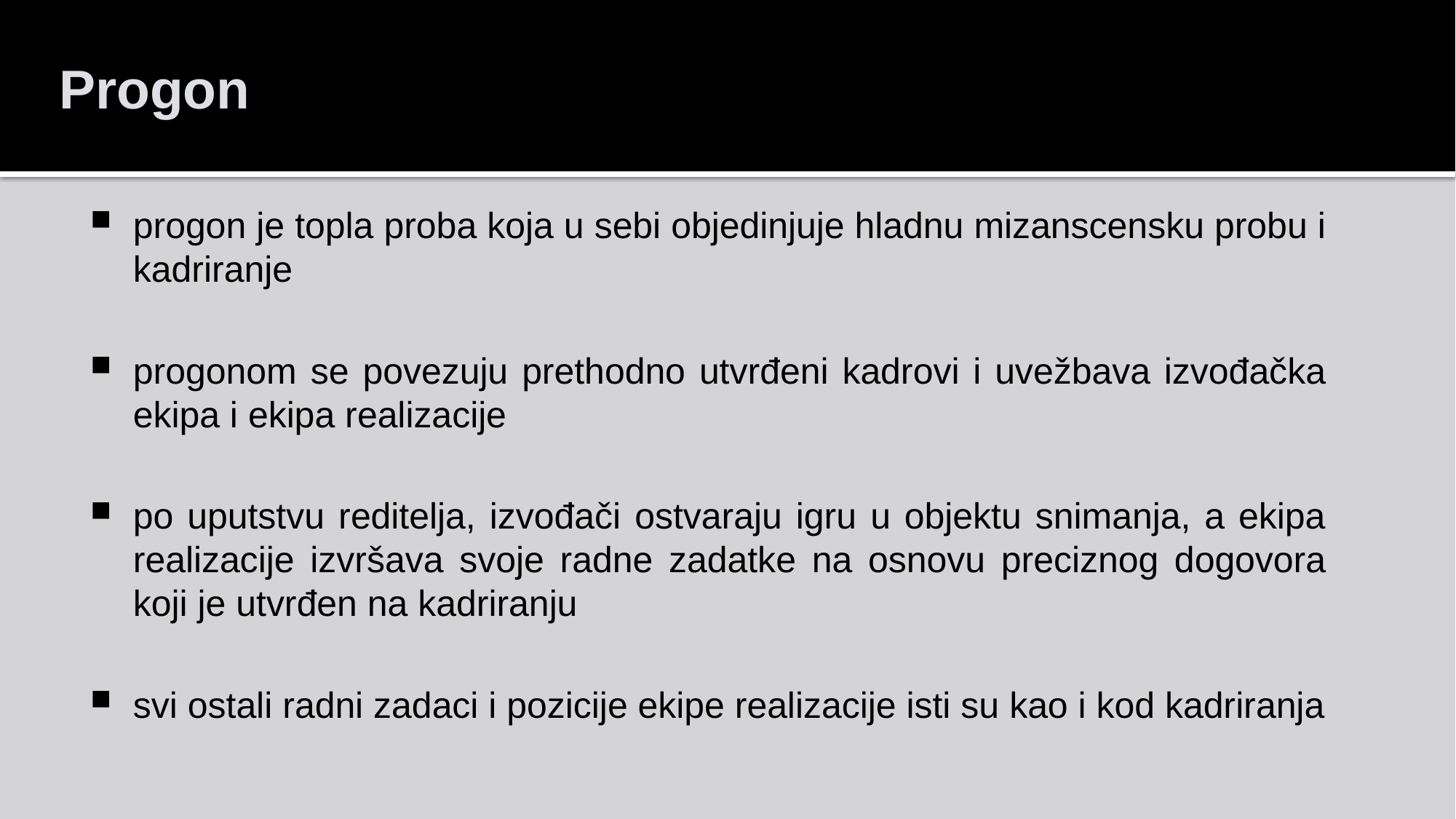

Progon

progon je topla proba koja u sebi objedinjuje hladnu mizanscensku probu i kadriranje

progonom se povezuju prethodno utvrđeni kadrovi i uvežbava izvođačka ekipa i ekipa realizacije

po uputstvu reditelja, izvođači ostvaraju igru u objektu snimanja, a ekipa realizacije izvršava svoje radne zadatke na osnovu preciznog dogovora koji je utvrđen na kadriranju

svi ostali radni zadaci i pozicije ekipe realizacije isti su kao i kod kadriranja